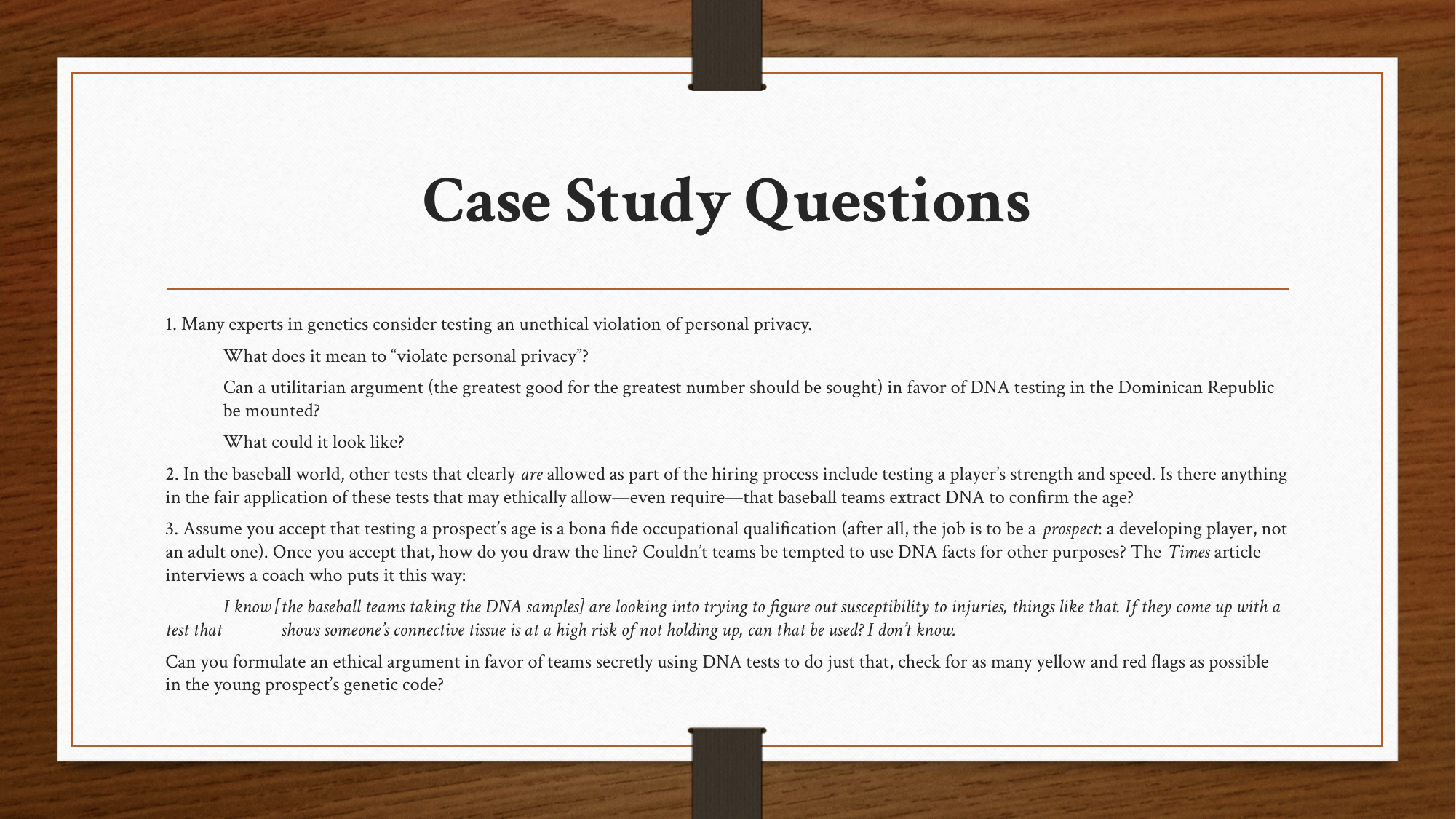

# Case Study Questions
1. Many experts in genetics consider testing an unethical violation of personal privacy.
	What does it mean to “violate personal privacy”?
	Can a utilitarian argument (the greatest good for the greatest number should be sought) in favor of DNA testing in the Dominican Republic 	be mounted?
	What could it look like?
2. In the baseball world, other tests that clearly are allowed as part of the hiring process include testing a player’s strength and speed. Is there anything in the fair application of these tests that may ethically allow—even require—that baseball teams extract DNA to confirm the age?
3. Assume you accept that testing a prospect’s age is a bona fide occupational qualification (after all, the job is to be a prospect: a developing player, not an adult one). Once you accept that, how do you draw the line? Couldn’t teams be tempted to use DNA facts for other purposes? The Times article interviews a coach who puts it this way:
	I know [the baseball teams taking the DNA samples] are looking into trying to figure out susceptibility to injuries, things like that. If they come up with a test that 	shows someone’s connective tissue is at a high risk of not holding up, can that be used? I don’t know.
Can you formulate an ethical argument in favor of teams secretly using DNA tests to do just that, check for as many yellow and red flags as possible in the young prospect’s genetic code?